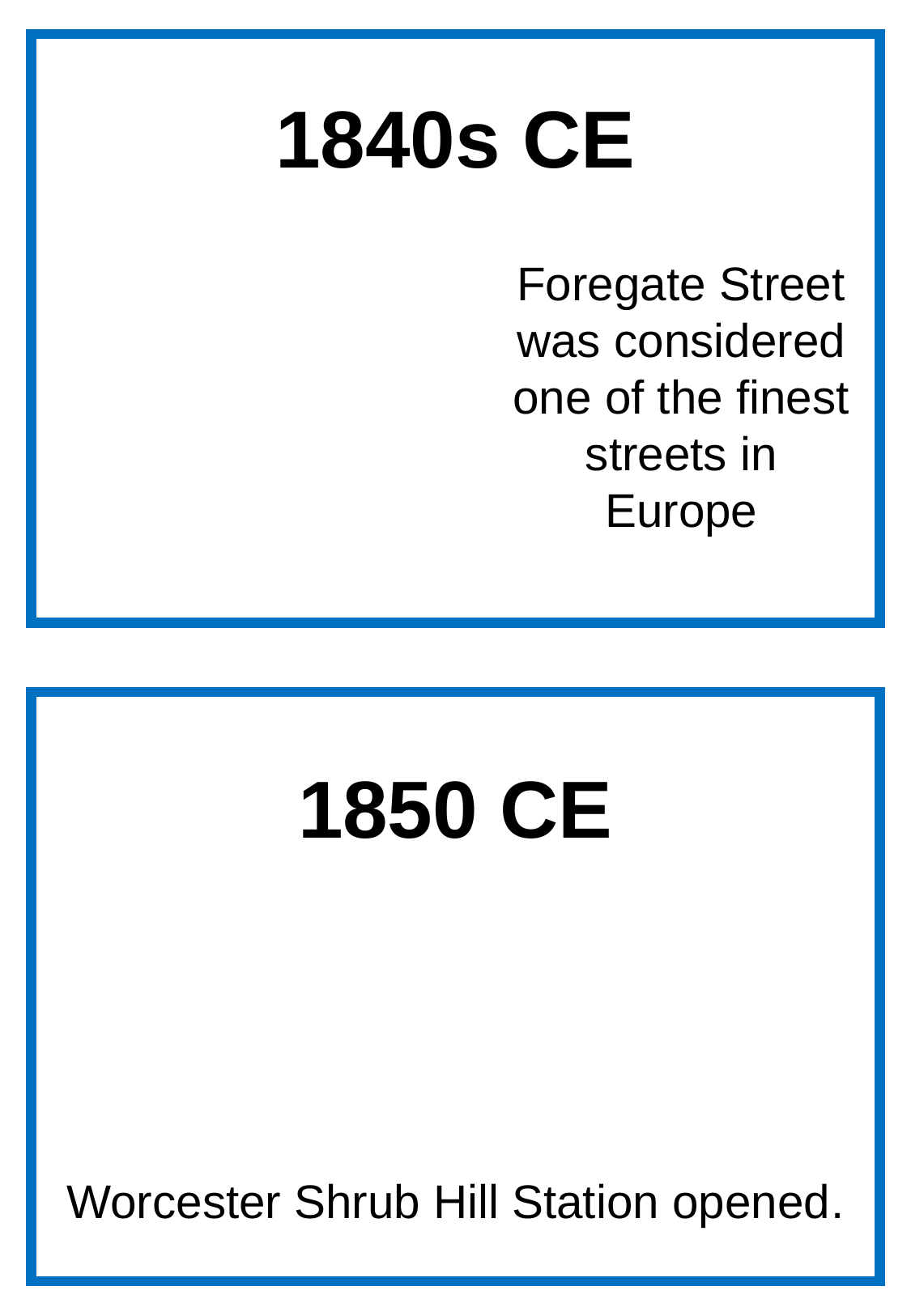

1840s CE

Foregate Street was considered one of the finest streets in Europe

1850 CE

Worcester Shrub Hill Station opened.